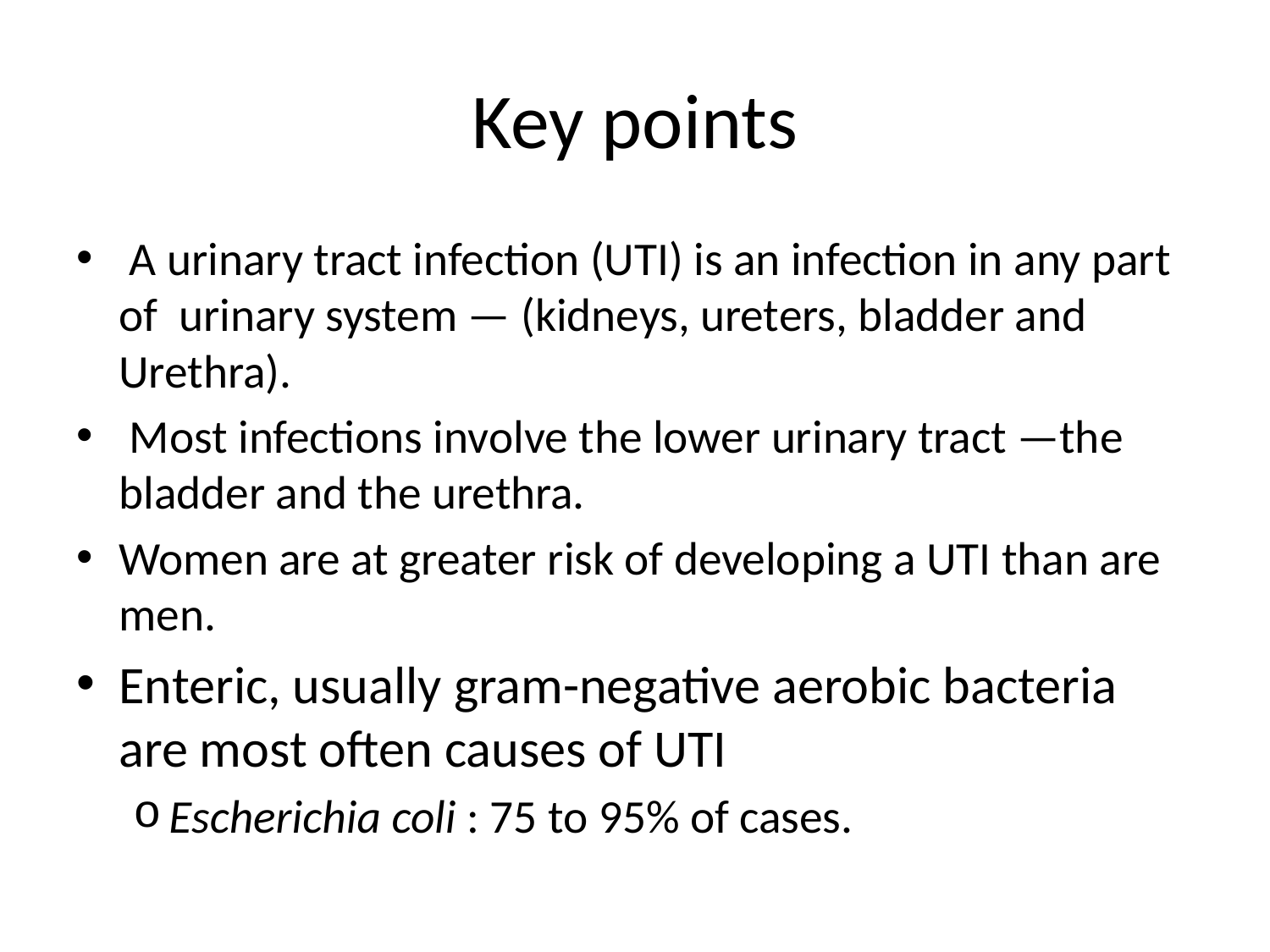

# Key points
 A urinary tract infection (UTI) is an infection in any part of  urinary system — (kidneys, ureters, bladder and Urethra).
 Most infections involve the lower urinary tract —the bladder and the urethra.
Women are at greater risk of developing a UTI than are men.
Enteric, usually gram-negative aerobic bacteria are most often causes of UTI
Escherichia coli : 75 to 95% of cases.